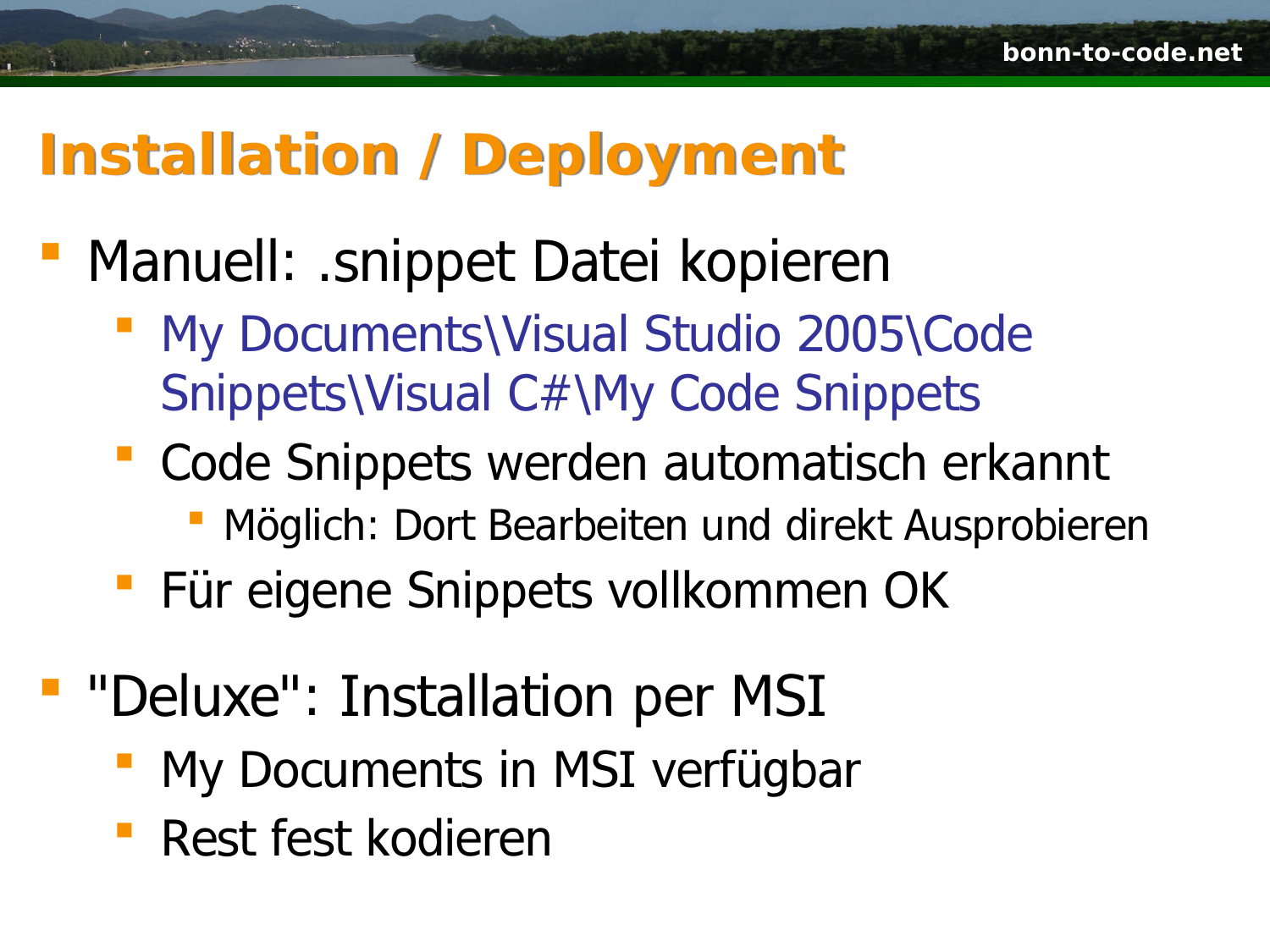

# Installation / Deployment
Manuell: .snippet Datei kopieren
My Documents\Visual Studio 2005\Code Snippets\Visual C#\My Code Snippets
Code Snippets werden automatisch erkannt
Möglich: Dort Bearbeiten und direkt Ausprobieren
Für eigene Snippets vollkommen OK
"Deluxe": Installation per MSI
My Documents in MSI verfügbar
Rest fest kodieren